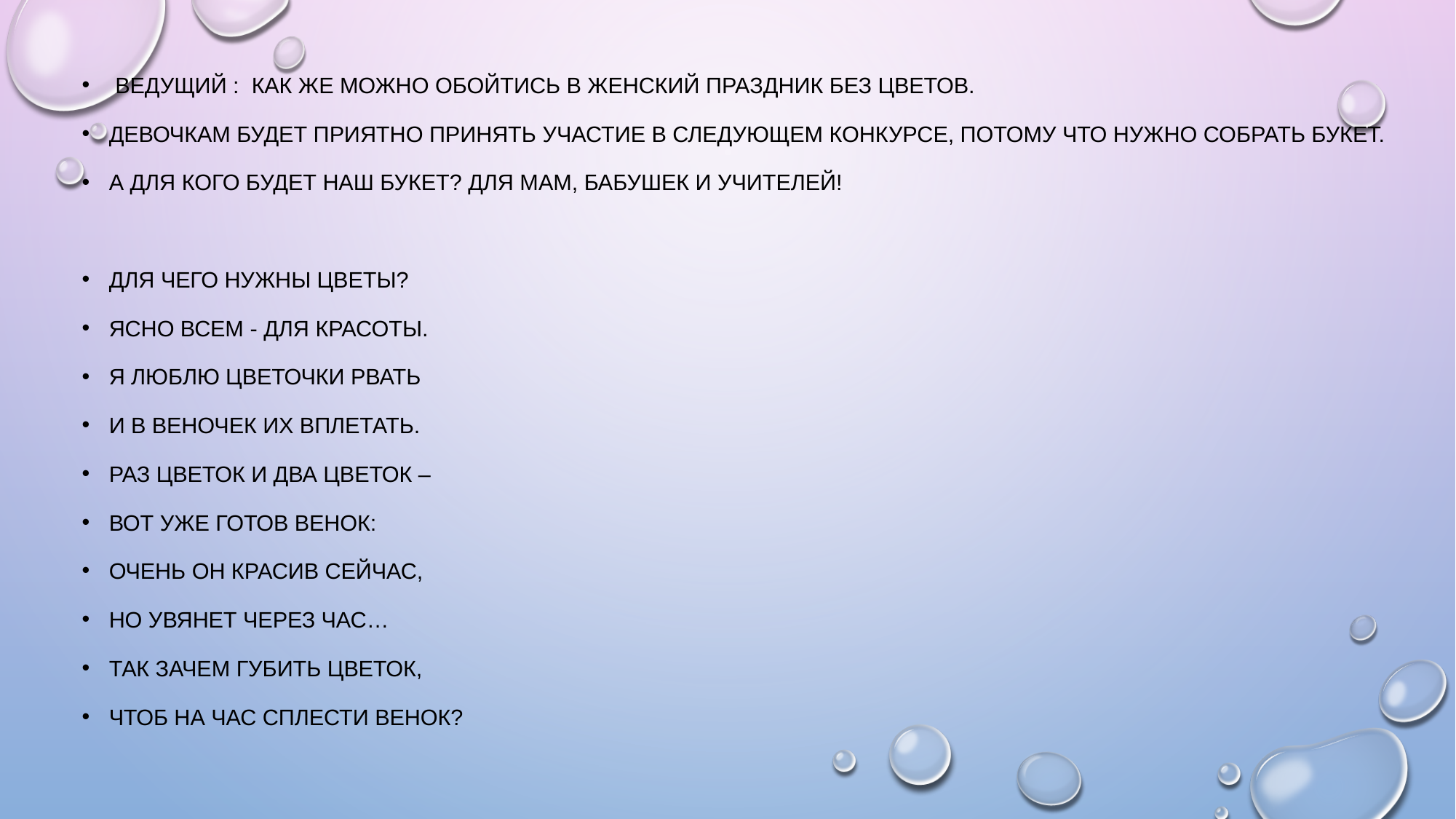

Ведущий :  Как же можно обойтись в женский праздник без цветов.
Девочкам будет приятно принять участие в следующем конкурсе, потому что нужно собрать букет.
А для кого будет наш букет? Для мам, бабушек и учителей!

Для чего нужны цветы?
Ясно всем - для красоты.
Я люблю цветочки рвать
И в веночек их вплетать.
Раз цветок и два цветок –
Вот уже готов венок:
Очень он красив сейчас,
Но увянет через час…
Так зачем губить цветок,
Чтоб на час сплести венок?